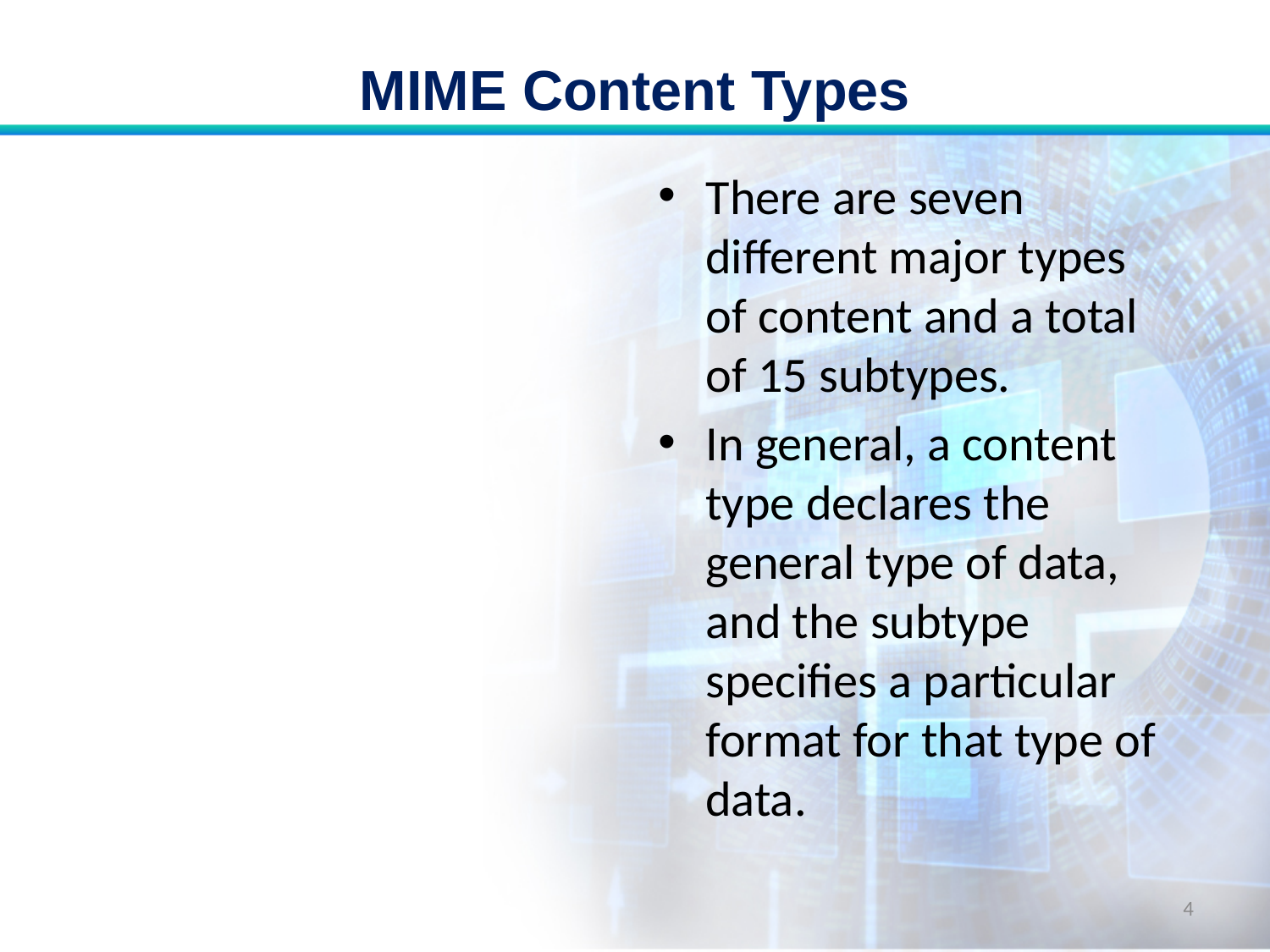

# MIME Content Types
There are seven different major types of content and a total of 15 subtypes.
In general, a content type declares the general type of data, and the subtype specifies a particular format for that type of data.
4